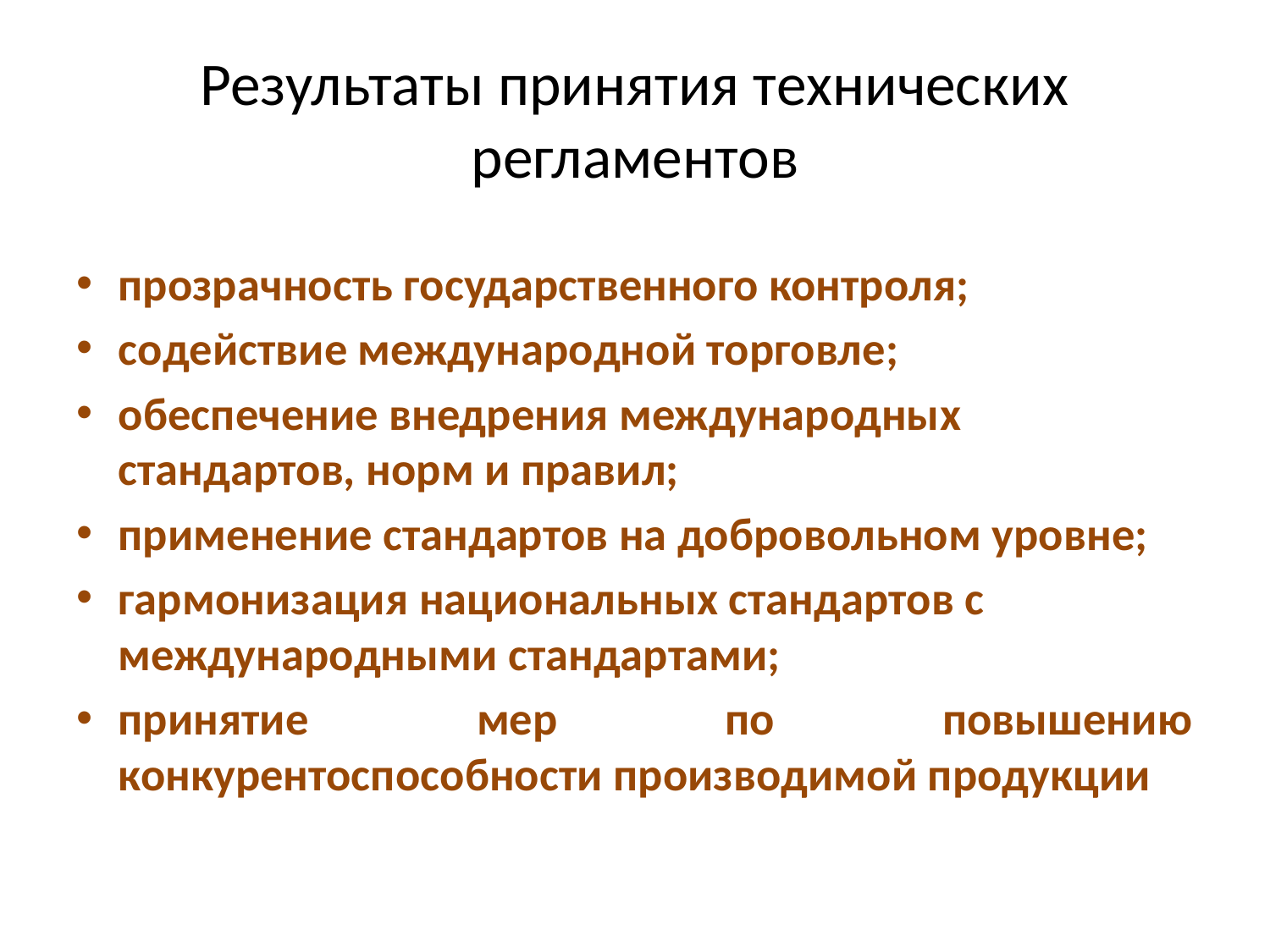

# Результаты принятия технических регламентов
прозрачность государственного контроля;
содействие международной торговле;
обеспечение внедрения международных стандартов, норм и правил;
применение стандартов на добровольном уровне;
гармонизация национальных стандартов с международными стандартами;
принятие мер по повышению конкурентоспособности производимой продукции